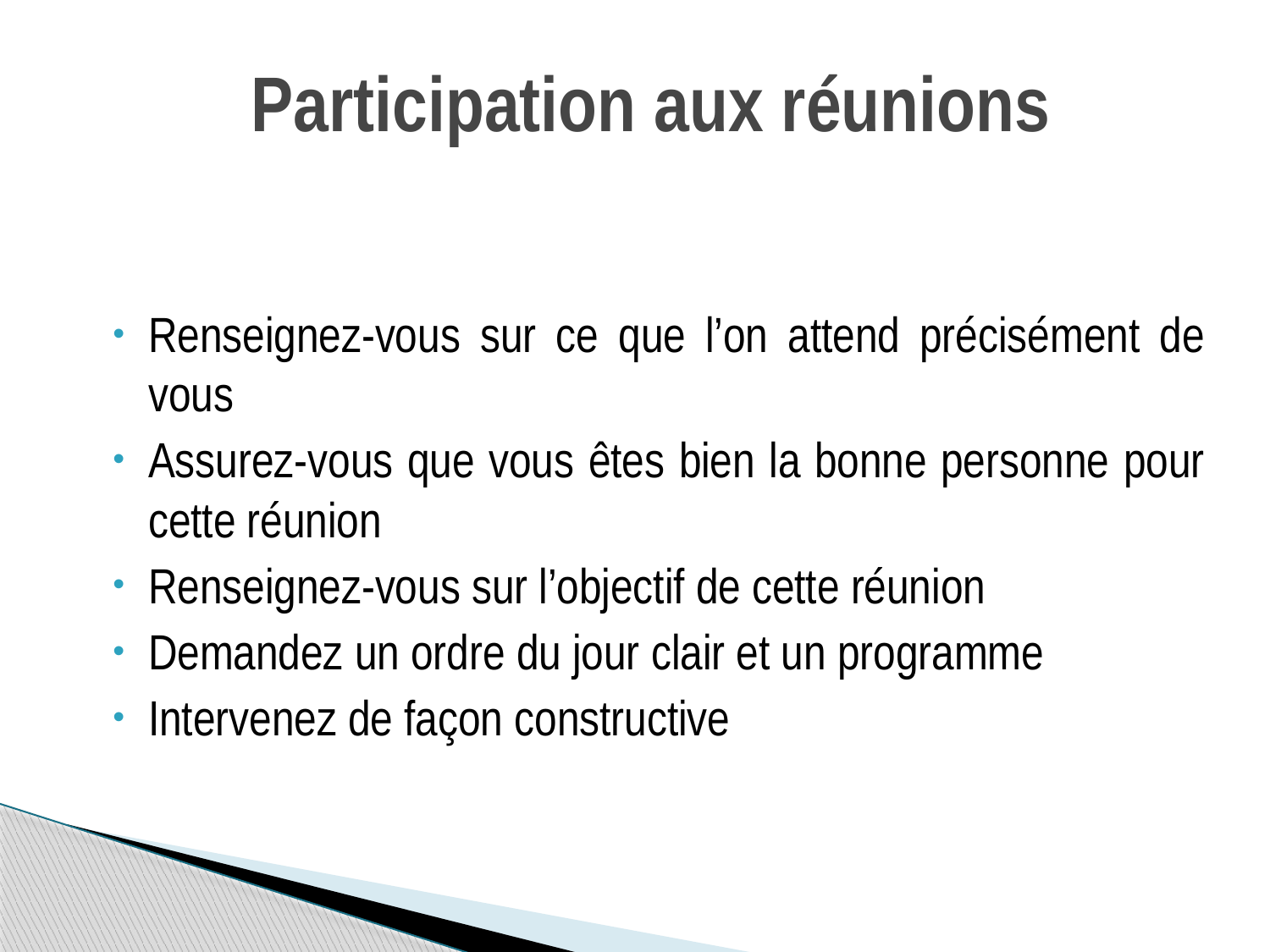

# Participation aux réunions

Renseignez-vous sur ce que l’on attend précisément de vous
Assurez-vous que vous êtes bien la bonne personne pour cette réunion
Renseignez-vous sur l’objectif de cette réunion
Demandez un ordre du jour clair et un programme
Intervenez de façon constructive